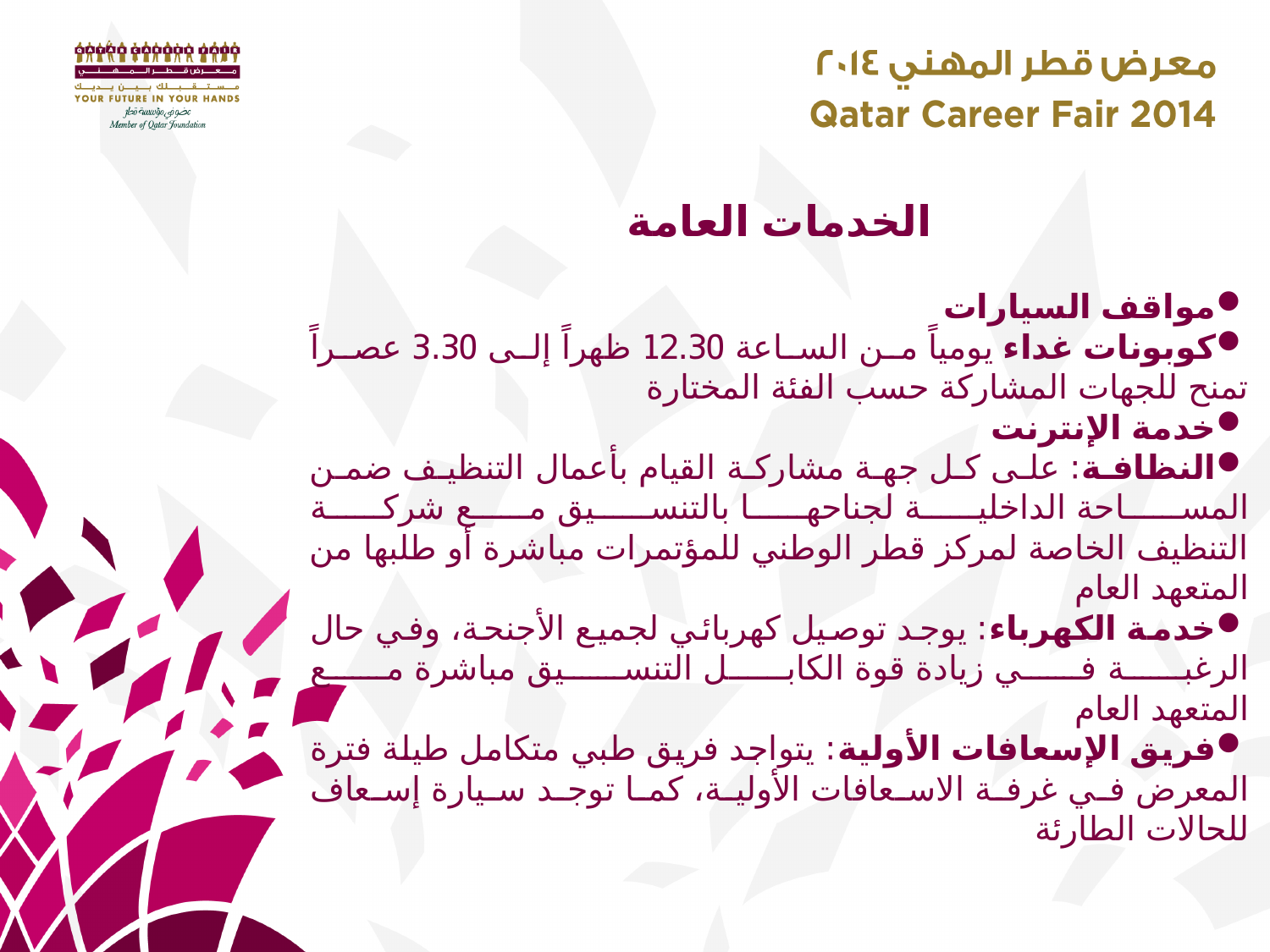

الخدمات العامة

مواقف السيارات
كوبونات غداء يومياً من الساعة 12.30 ظهراً إلى 3.30 عصراً تمنح للجهات المشاركة حسب الفئة المختارة
خدمة الإنترنت
النظافة: على كل جهة مشاركة القيام بأعمال التنظيف ضمن المساحة الداخلية لجناحها بالتنسيق مع شركة
التنظيف الخاصة لمركز قطر الوطني للمؤتمرات مباشرة أو طلبها من المتعهد العام
خدمة الكهرباء: يوجد توصيل كهربائي لجميع الأجنحة، وفي حال الرغبة في زيادة قوة الكابل التنسيق مباشرة مع
المتعهد العام
فريق الإسعافات الأولية: يتواجد فريق طبي متكامل طيلة فترة المعرض في غرفة الاسعافات الأولية، كما توجد سيارة إسعاف للحالات الطارئة